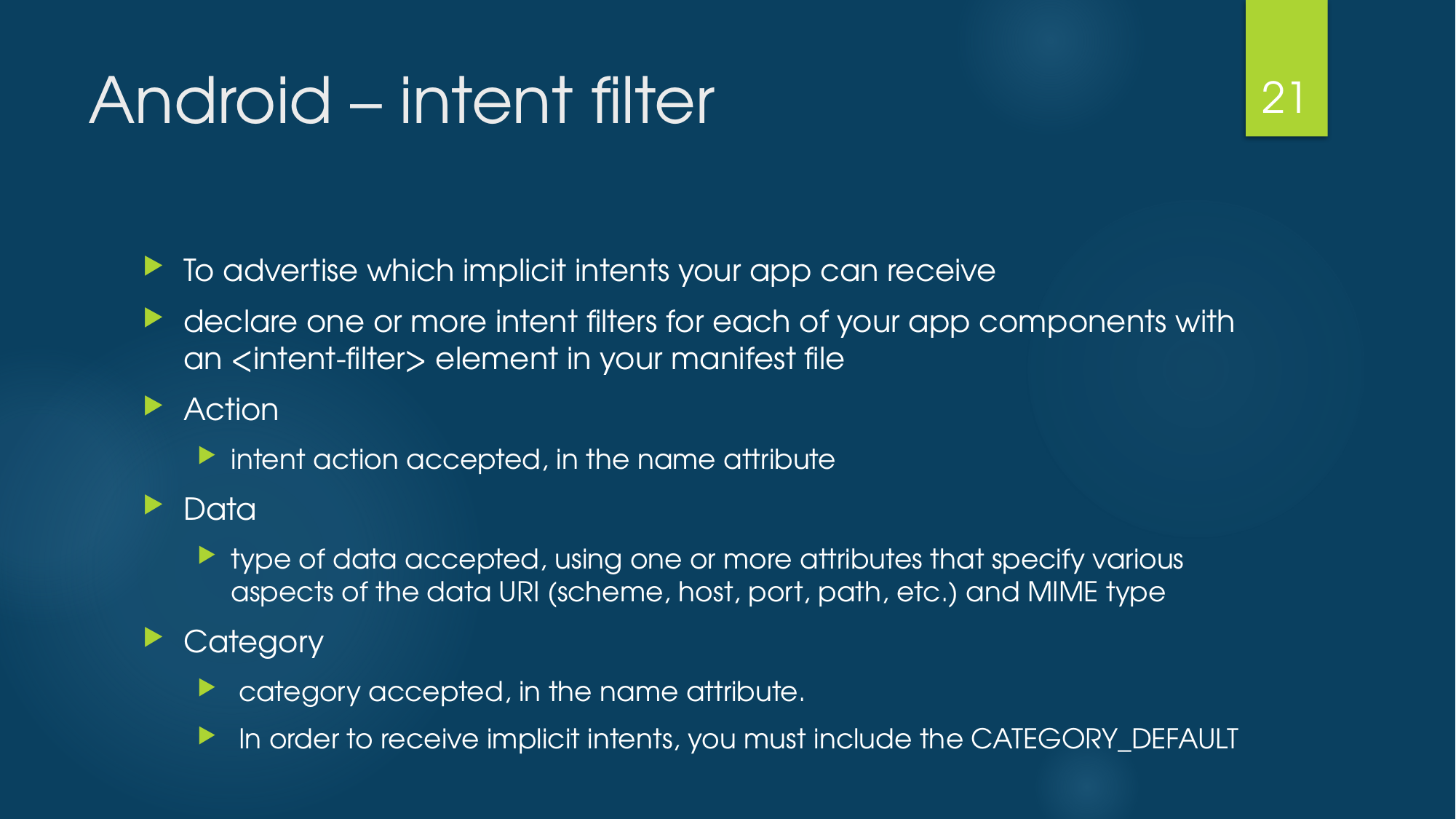

21
# Android – intent filter
To advertise which implicit intents your app can receive
declare one or more intent filters for each of your app components with an <intent-filter> element in your manifest file
Action
intent action accepted, in the name attribute
Data
type of data accepted, using one or more attributes that specify various aspects of the data URI (scheme, host, port, path, etc.) and MIME type
Category
 category accepted, in the name attribute.
 In order to receive implicit intents, you must include the CATEGORY_DEFAULT